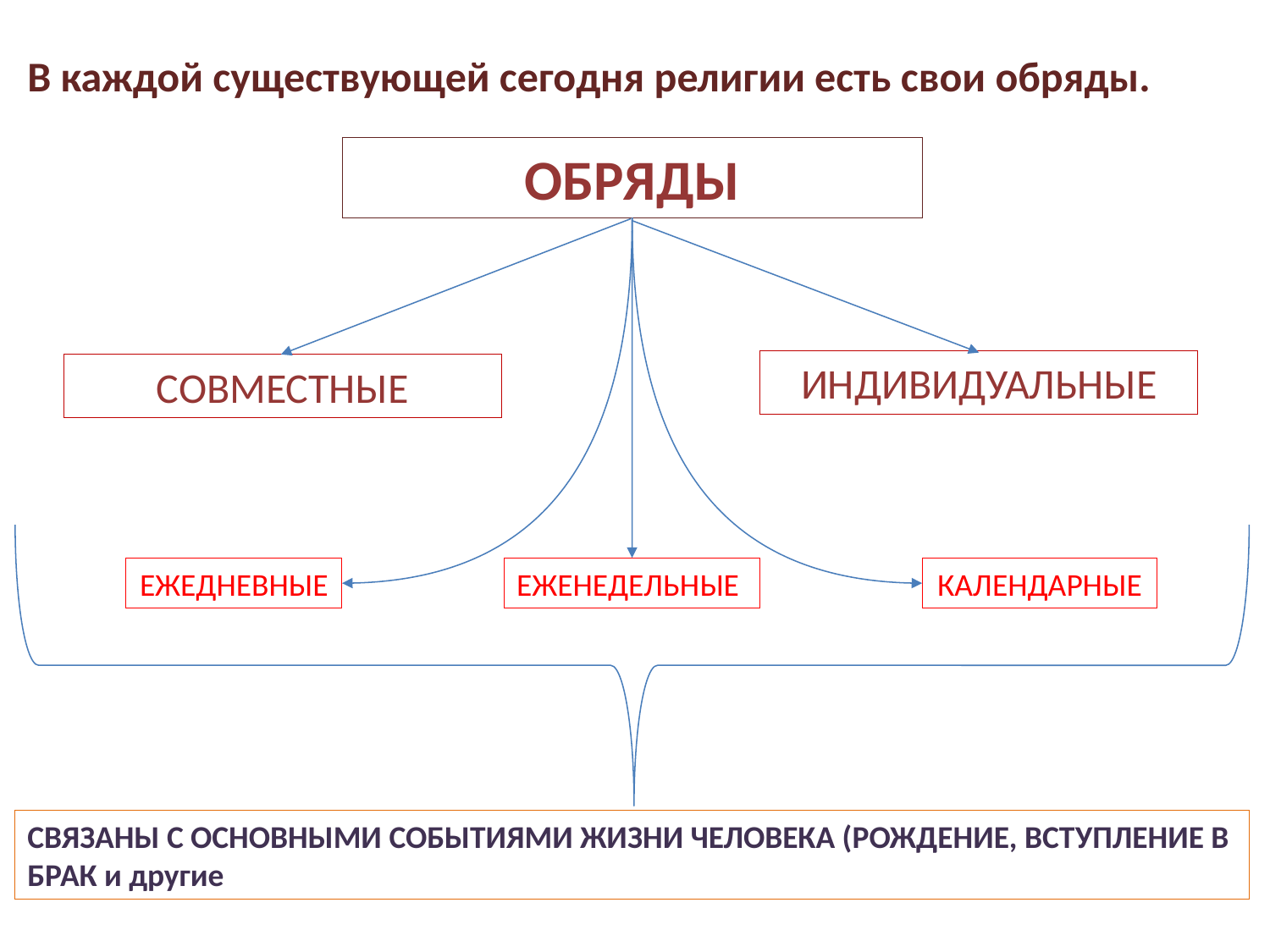

В каждой существующей сегодня религии есть свои обряды.

ОБРЯДЫ
ИНДИВИДУАЛЬНЫЕ
СОВМЕСТНЫЕ
ЕЖЕДНЕВНЫЕ
ЕЖЕНЕДЕЛЬНЫЕ
КАЛЕНДАРНЫЕ
СВЯЗАНЫ С ОСНОВНЫМИ СОБЫТИЯМИ ЖИЗНИ ЧЕЛОВЕКА (РОЖДЕНИЕ, ВСТУПЛЕНИЕ В БРАК и другие